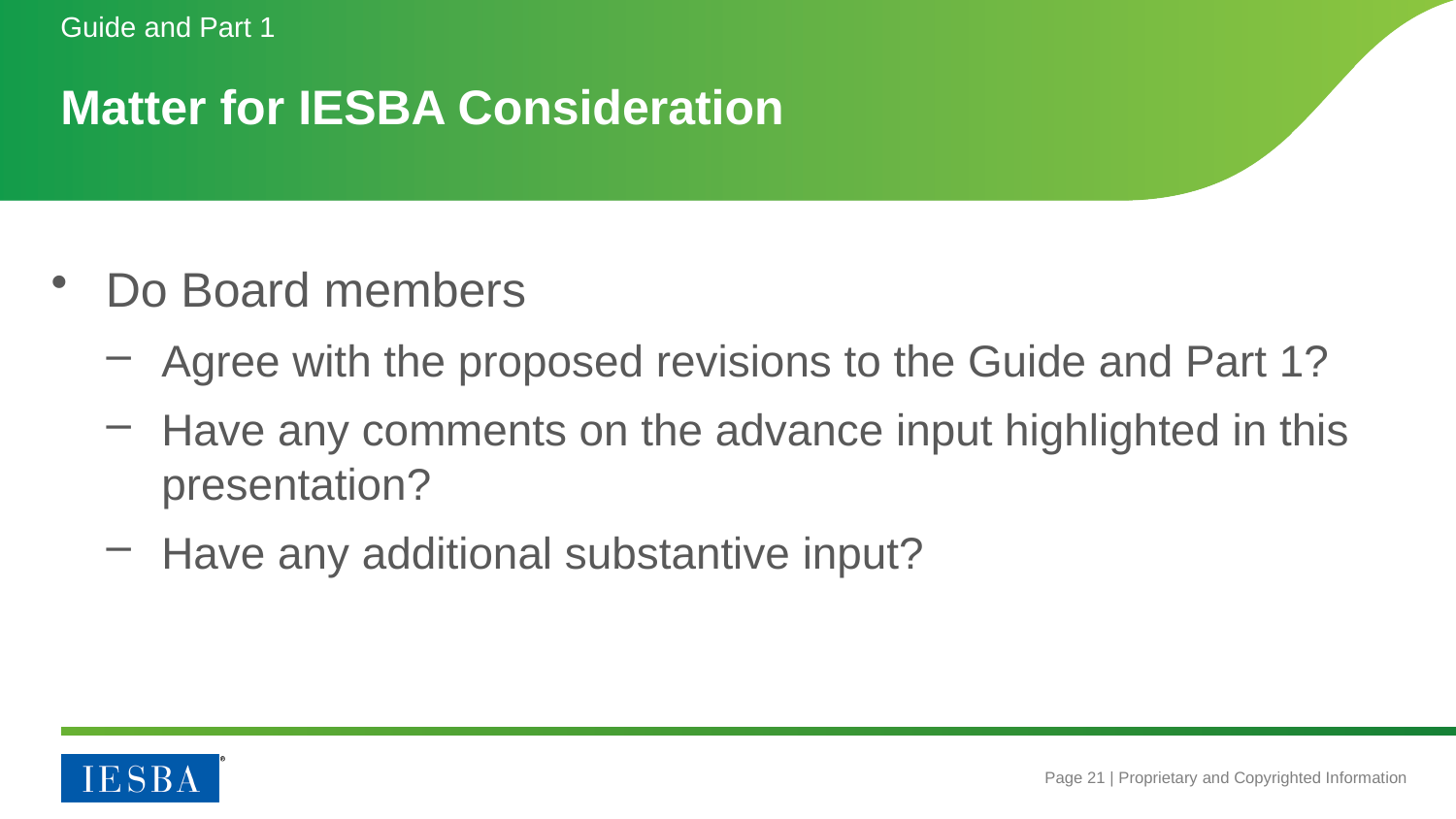

Guide and Part 1
# Matter for IESBA Consideration
Do Board members
Agree with the proposed revisions to the Guide and Part 1?
Have any comments on the advance input highlighted in this presentation?
Have any additional substantive input?